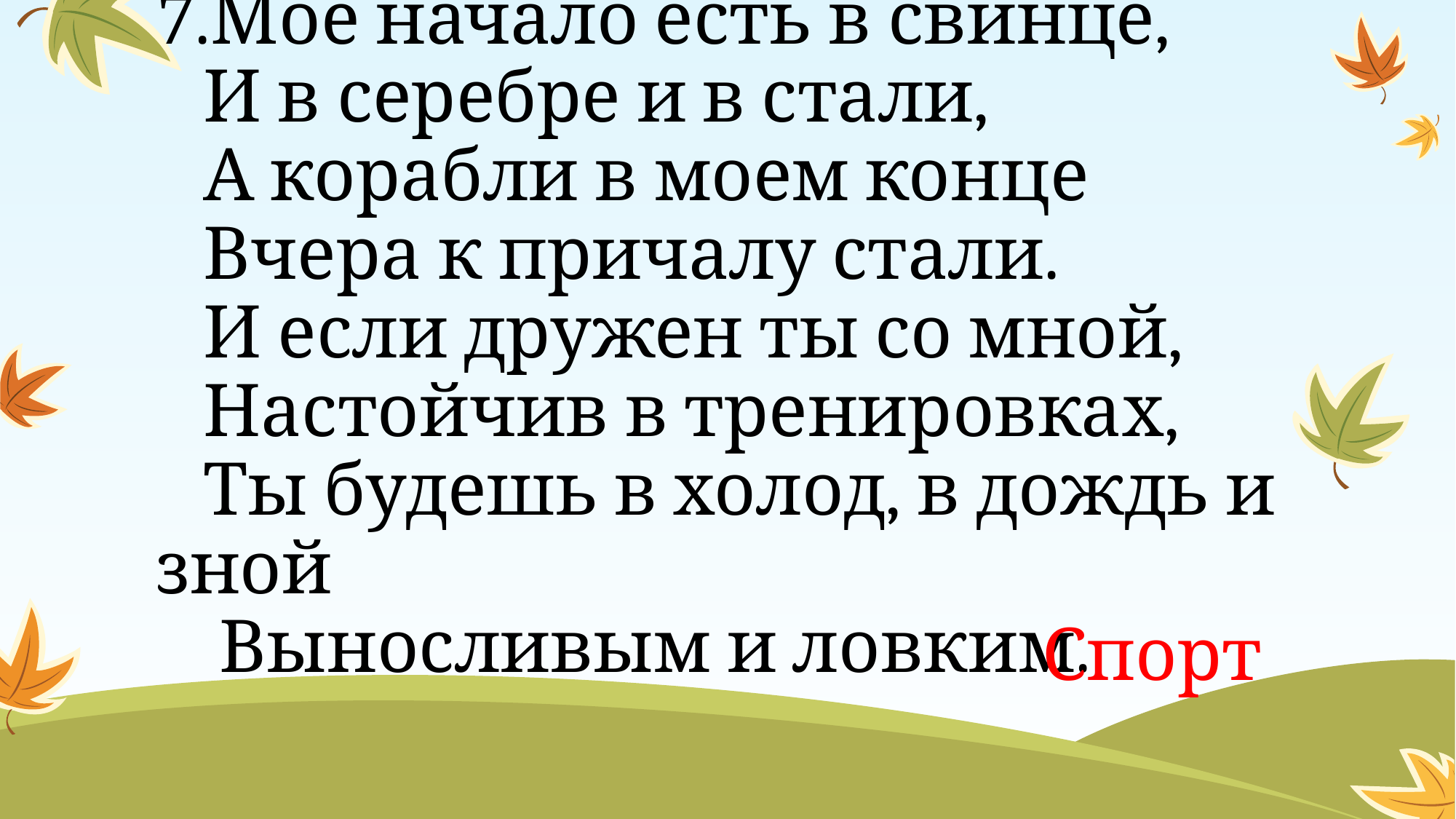

# 7.Мое начало есть в свинце, И в серебре и в стали, А корабли в моем конце Вчера к причалу стали. И если дружен ты со мной, Настойчив в тренировках, Ты будешь в холод, в дождь и зной Выносливым и ловким.
Спорт